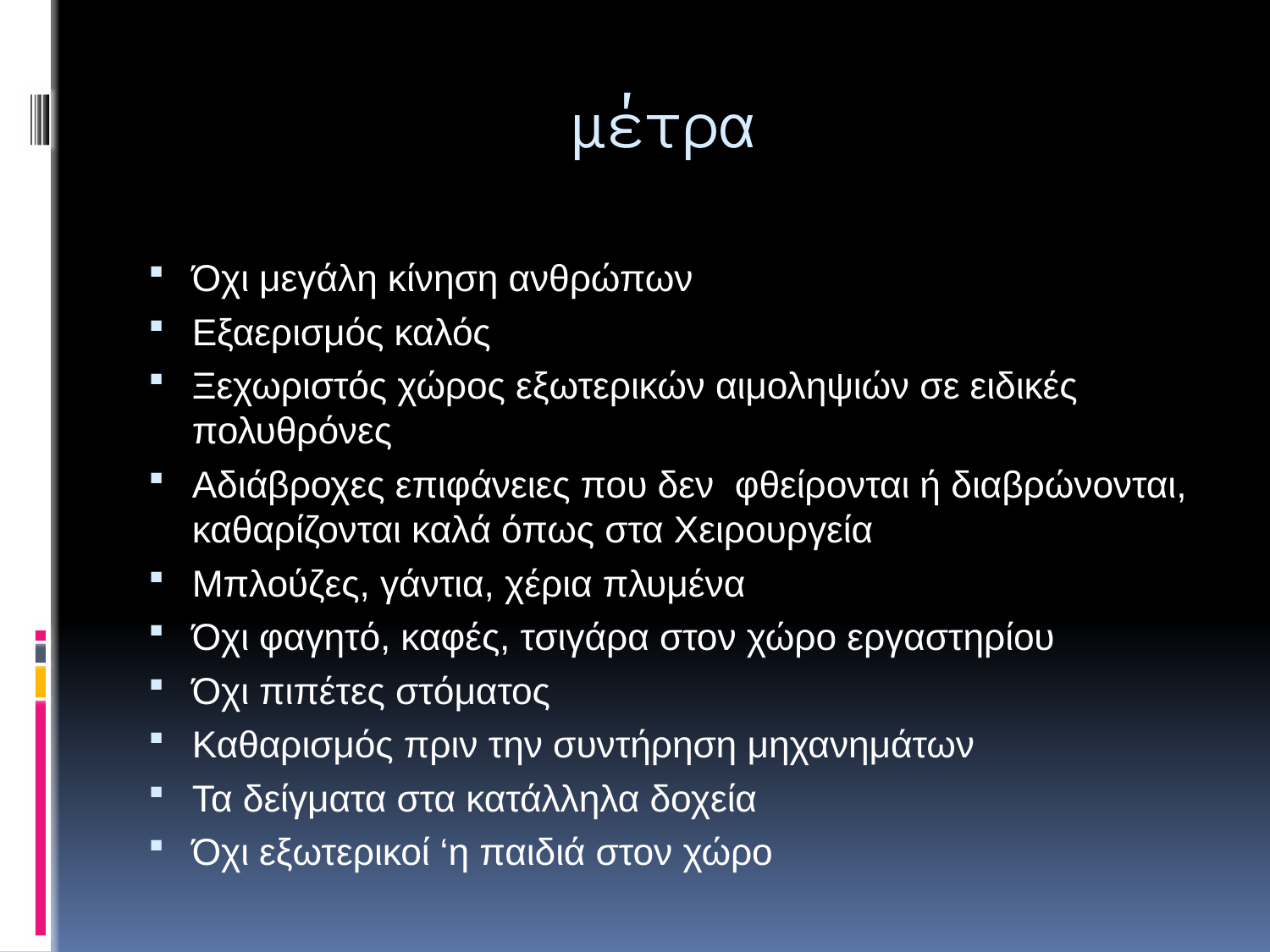

# μέτρα
Όχι μεγάλη κίνηση ανθρώπων
Εξαερισμός καλός
Ξεχωριστός χώρος εξωτερικών αιμοληψιών σε ειδικές πολυθρόνες
Αδιάβροχες επιφάνειες που δεν  φθείρονται ή διαβρώνονται, καθαρίζονται καλά όπως στα Χειρουργεία
Μπλούζες, γάντια, χέρια πλυμένα
Όχι φαγητό, καφές, τσιγάρα στον χώρο εργαστηρίου
Όχι πιπέτες στόματος
Καθαρισμός πριν την συντήρηση μηχανημάτων
Τα δείγματα στα κατάλληλα δοχεία
Όχι εξωτερικοί ‘η παιδιά στον χώρο